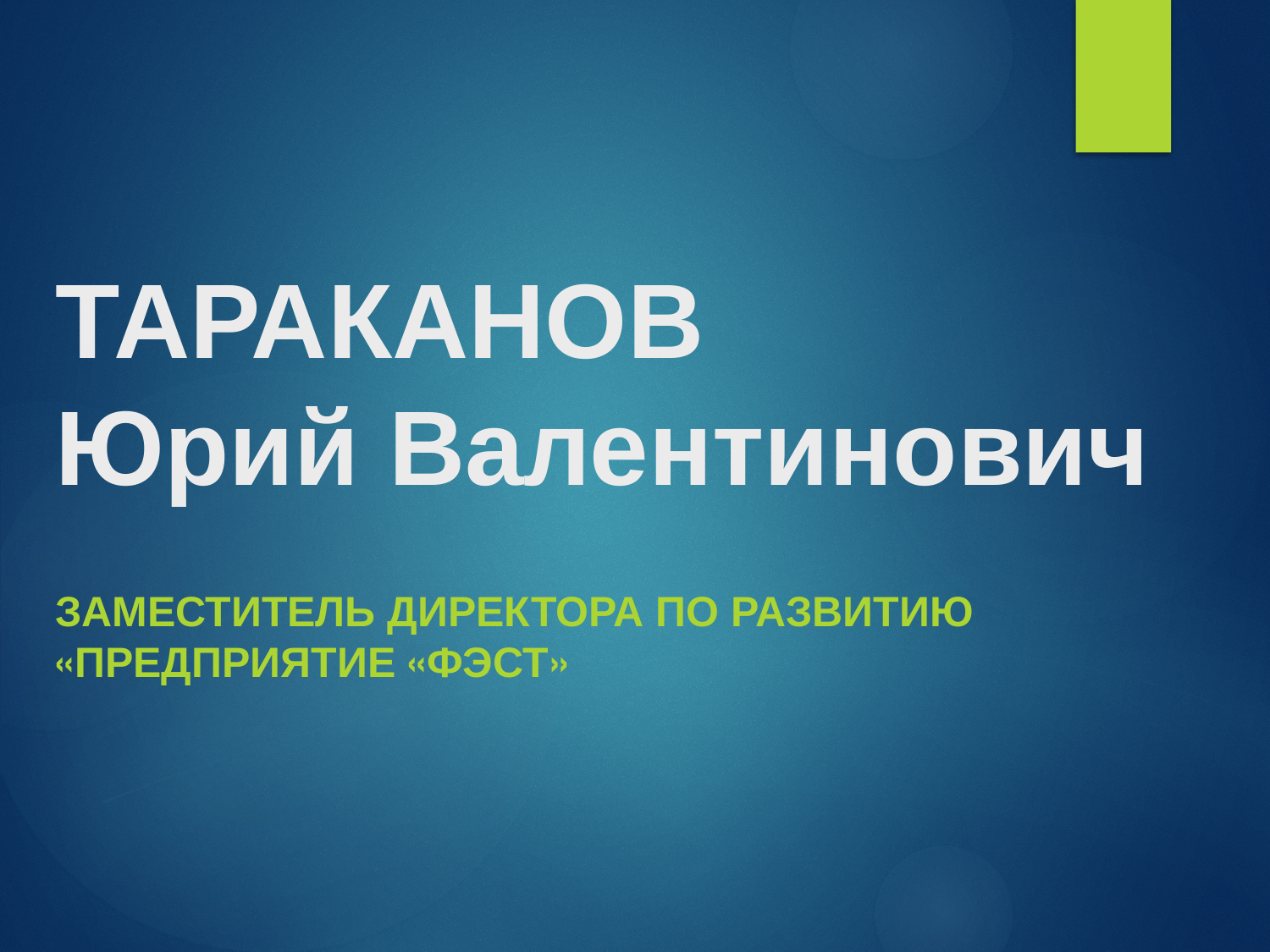

# ТАРАКАНОВ Юрий Валентинович
Заместитель директора по развитию «Предприятие «фэст»